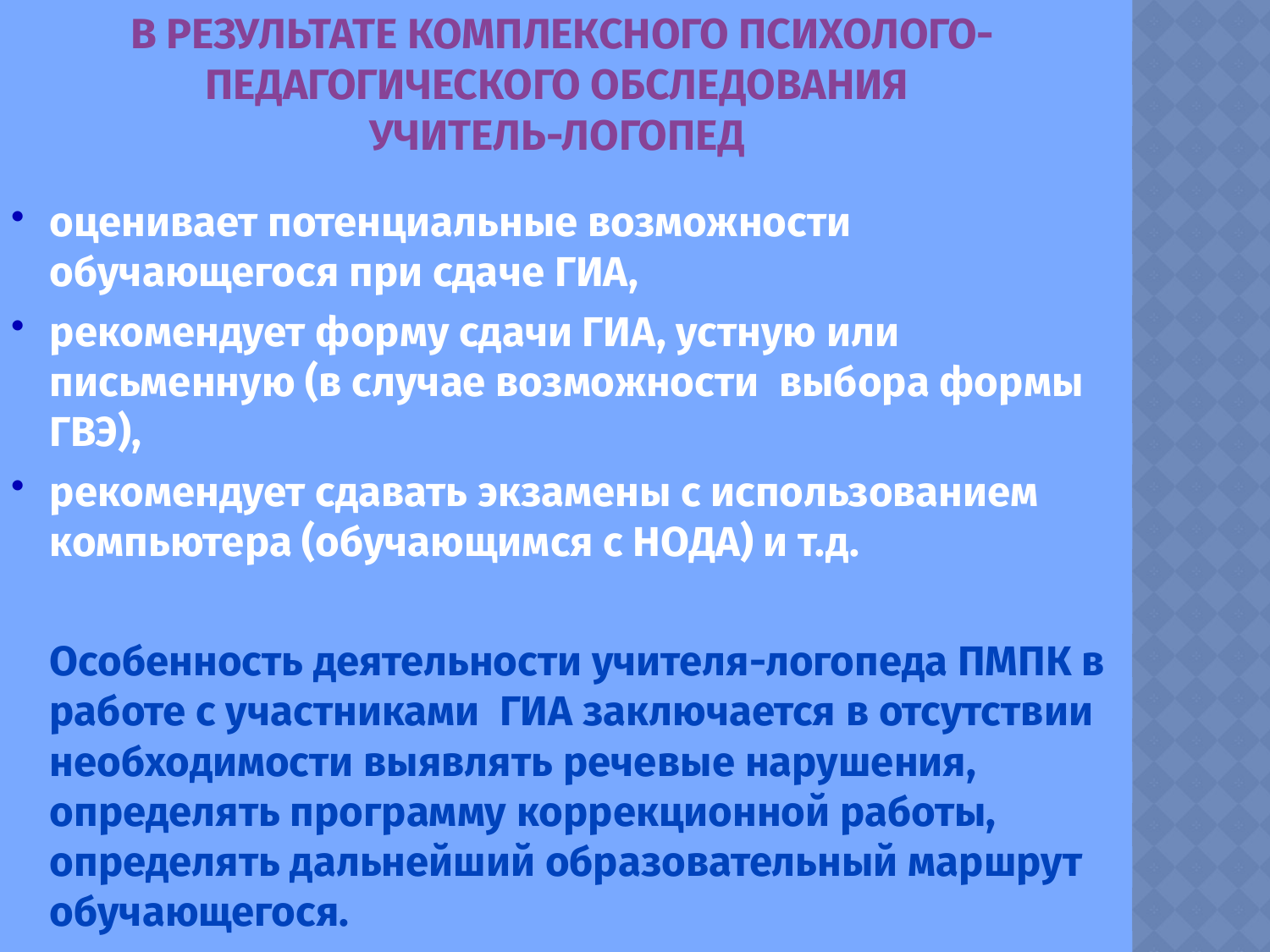

# В результате комплексного психолого-педагогического обследования учитель-логопед
оценивает потенциальные возможности обучающегося при сдаче ГИА,
рекомендует форму сдачи ГИА, устную или письменную (в случае возможности  выбора формы ГВЭ),
рекомендует сдавать экзамены с использованием компьютера (обучающимся с НОДА) и т.д.

	Особенность деятельности учителя-логопеда ПМПК в работе с участниками  ГИА заключается в отсутствии необходимости выявлять речевые нарушения, определять программу коррекционной работы, определять дальнейший образовательный маршрут обучающегося.